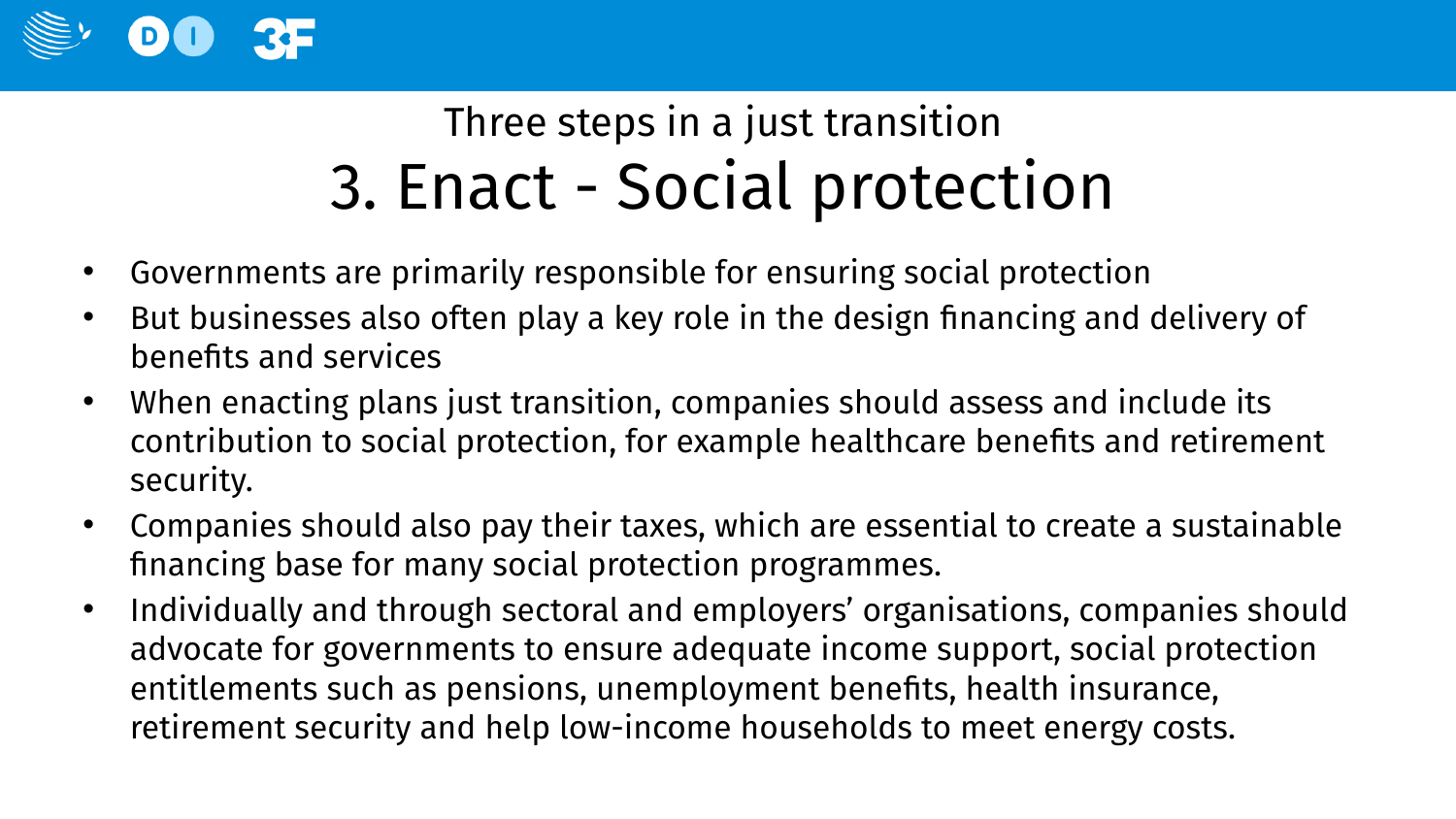

# Three steps in a just transition 3. Enact - Social protection
Governments are primarily responsible for ensuring social protection
But businesses also often play a key role in the design financing and delivery of benefits and services
When enacting plans just transition, companies should assess and include its contribution to social protection, for example healthcare benefits and retirement security.
Companies should also pay their taxes, which are essential to create a sustainable financing base for many social protection programmes.
Individually and through sectoral and employers’ organisations, companies should advocate for governments to ensure adequate income support, social protection entitlements such as pensions, unemployment benefits, health insurance, retirement security and help low-income households to meet energy costs.